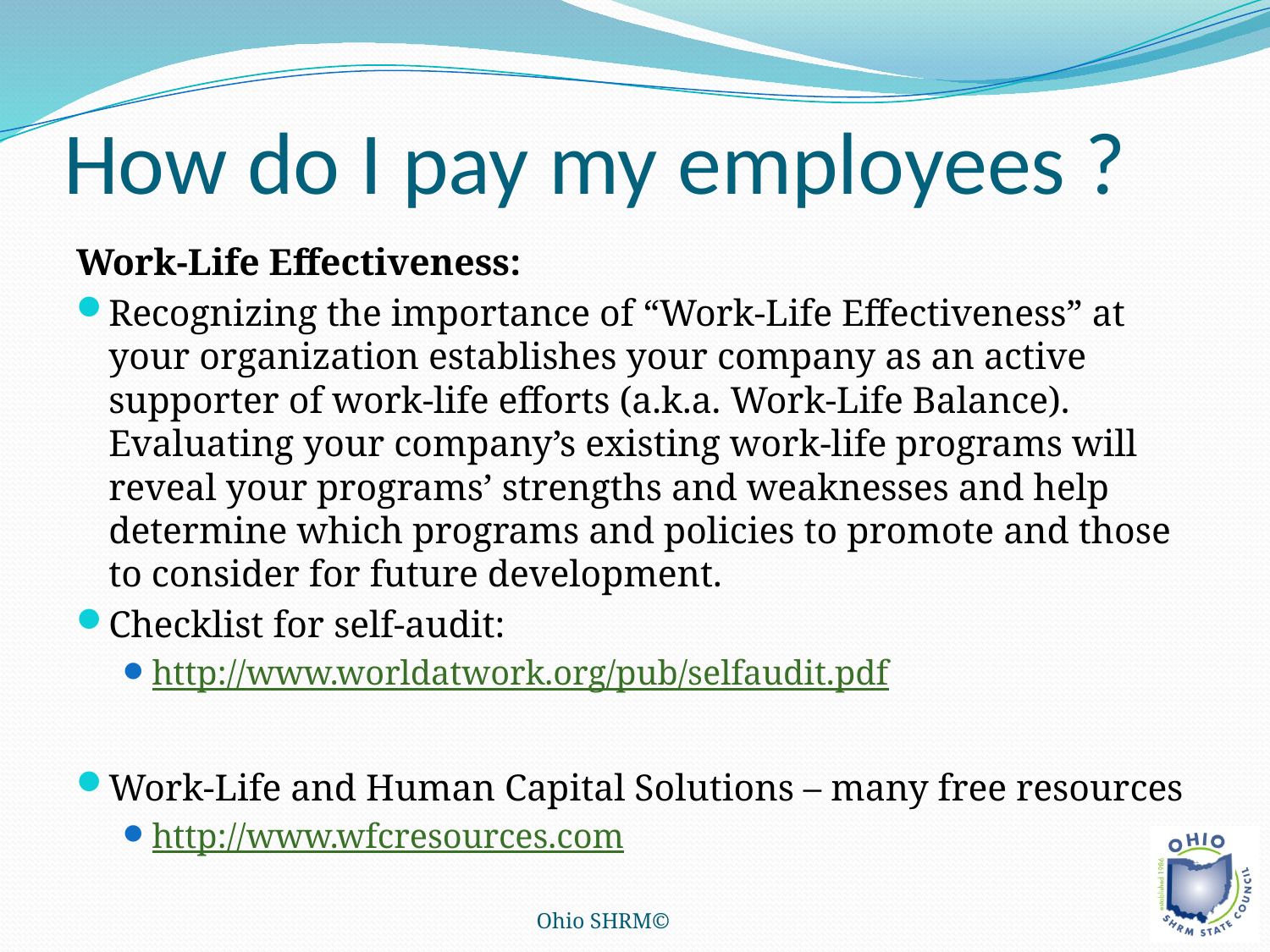

# How do I pay my employees ?
Work-Life Effectiveness:
Recognizing the importance of “Work-Life Effectiveness” at your organization establishes your company as an active supporter of work-life efforts (a.k.a. Work-Life Balance).  Evaluating your company’s existing work-life programs will reveal your programs’ strengths and weaknesses and help determine which programs and policies to promote and those to consider for future development.
Checklist for self-audit:
http://www.worldatwork.org/pub/selfaudit.pdf

Work-Life and Human Capital Solutions – many free resources
http://www.wfcresources.com

Ohio SHRM©